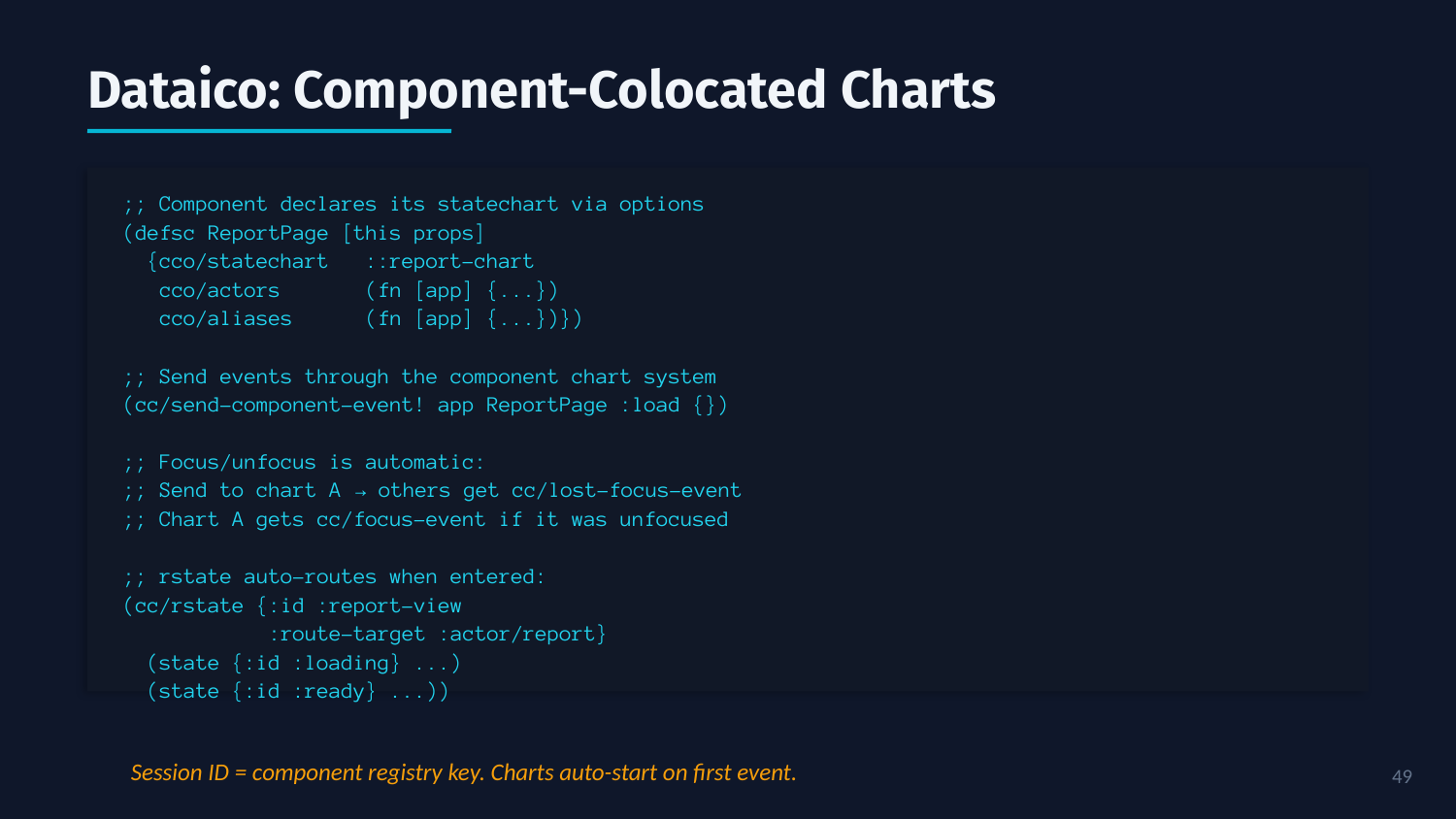

Dataico: Component-Colocated Charts

;; Component declares its statechart via options
(defsc ReportPage [this props]
  {cco/statechart   ::report-chart
   cco/actors       (fn [app] {...})
   cco/aliases      (fn [app] {...})})

;; Send events through the component chart system
(cc/send-component-event! app ReportPage :load {})

;; Focus/unfocus is automatic:
;; Send to chart A → others get cc/lost-focus-event
;; Chart A gets cc/focus-event if it was unfocused

;; rstate auto-routes when entered:
(cc/rstate {:id :report-view
            :route-target :actor/report}
  (state {:id :loading} ...)
  (state {:id :ready} ...))
Session ID = component registry key. Charts auto-start on first event.
49